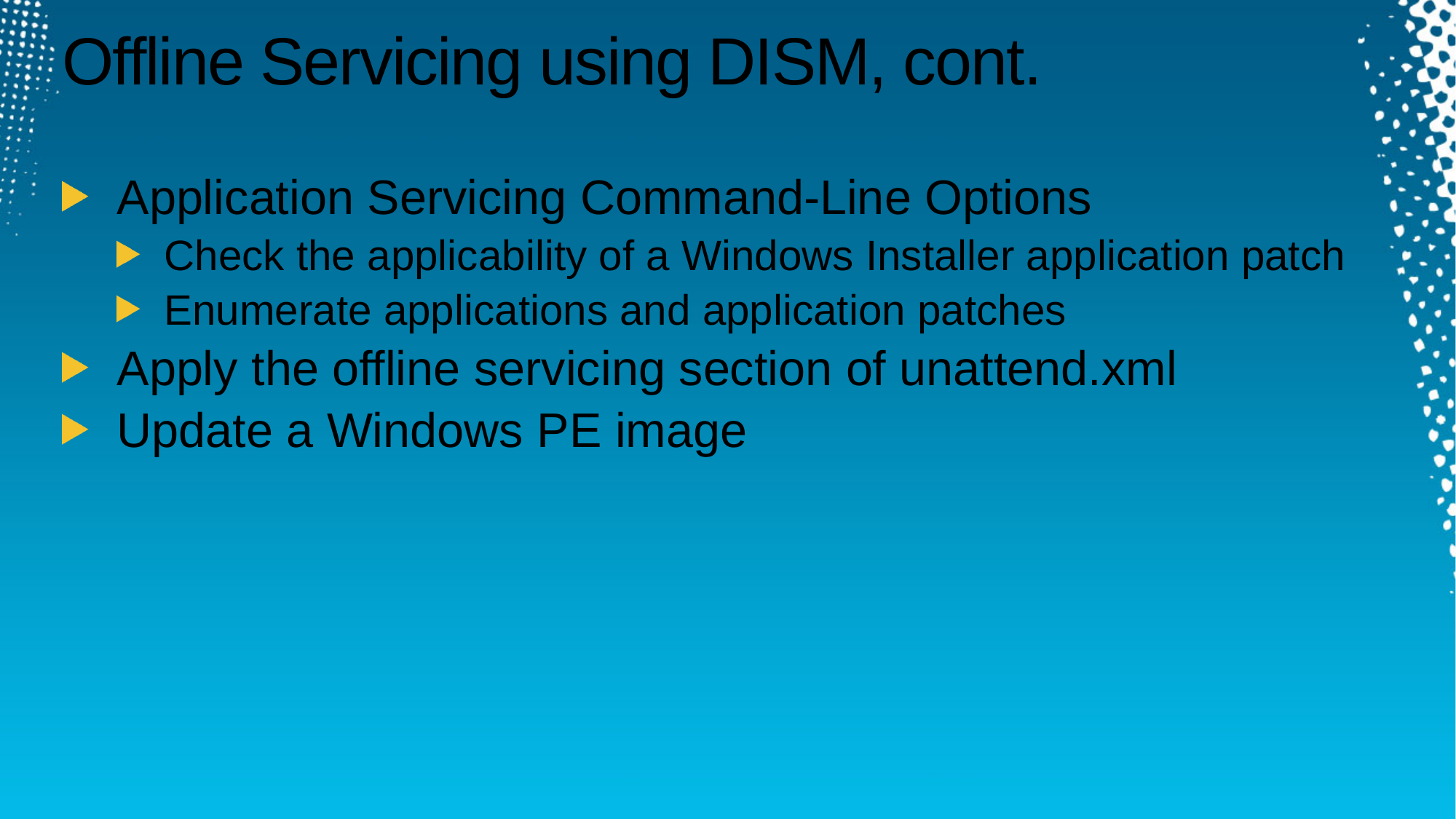

# Offline Servicing using DISM, cont.
Application Servicing Command-Line Options
Check the applicability of a Windows Installer application patch
Enumerate applications and application patches
Apply the offline servicing section of unattend.xml
Update a Windows PE image